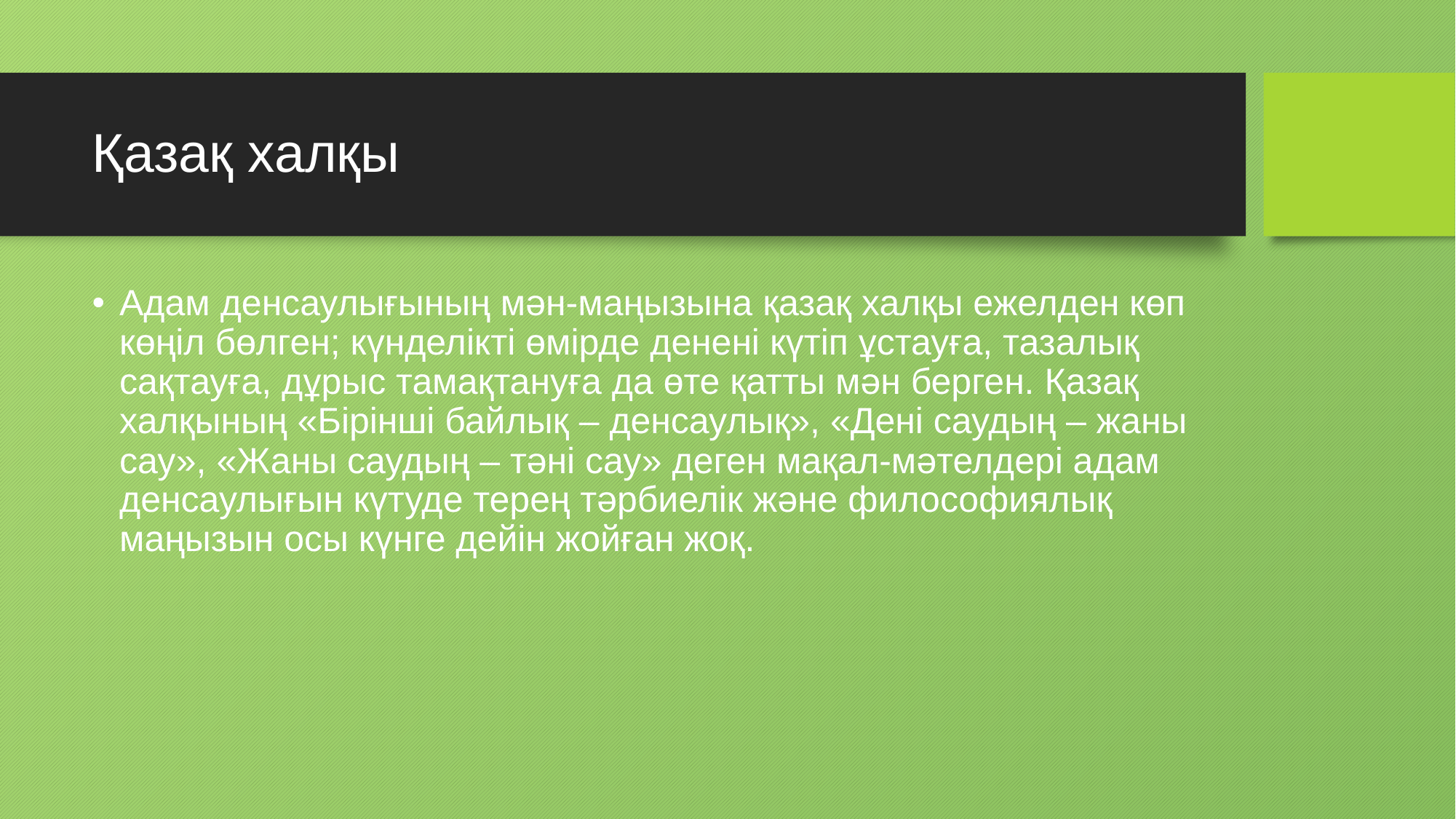

# Қазақ халқы
Адам денсаулығының мән-маңызына қазақ халқы ежелден көп көңіл бөлген; күнделікті өмірде денені күтіп ұстауға, тазалық сақтауға, дұрыс тамақтануға да өте қатты мән берген. Қазақ халқының «Бірінші байлық – денсаулық», «Дені саудың – жаны сау», «Жаны саудың – тәні сау» деген мақал-мәтелдері адам денсаулығын күтуде терең тәрбиелік және философиялық маңызын осы күнге дейін жойған жоқ.